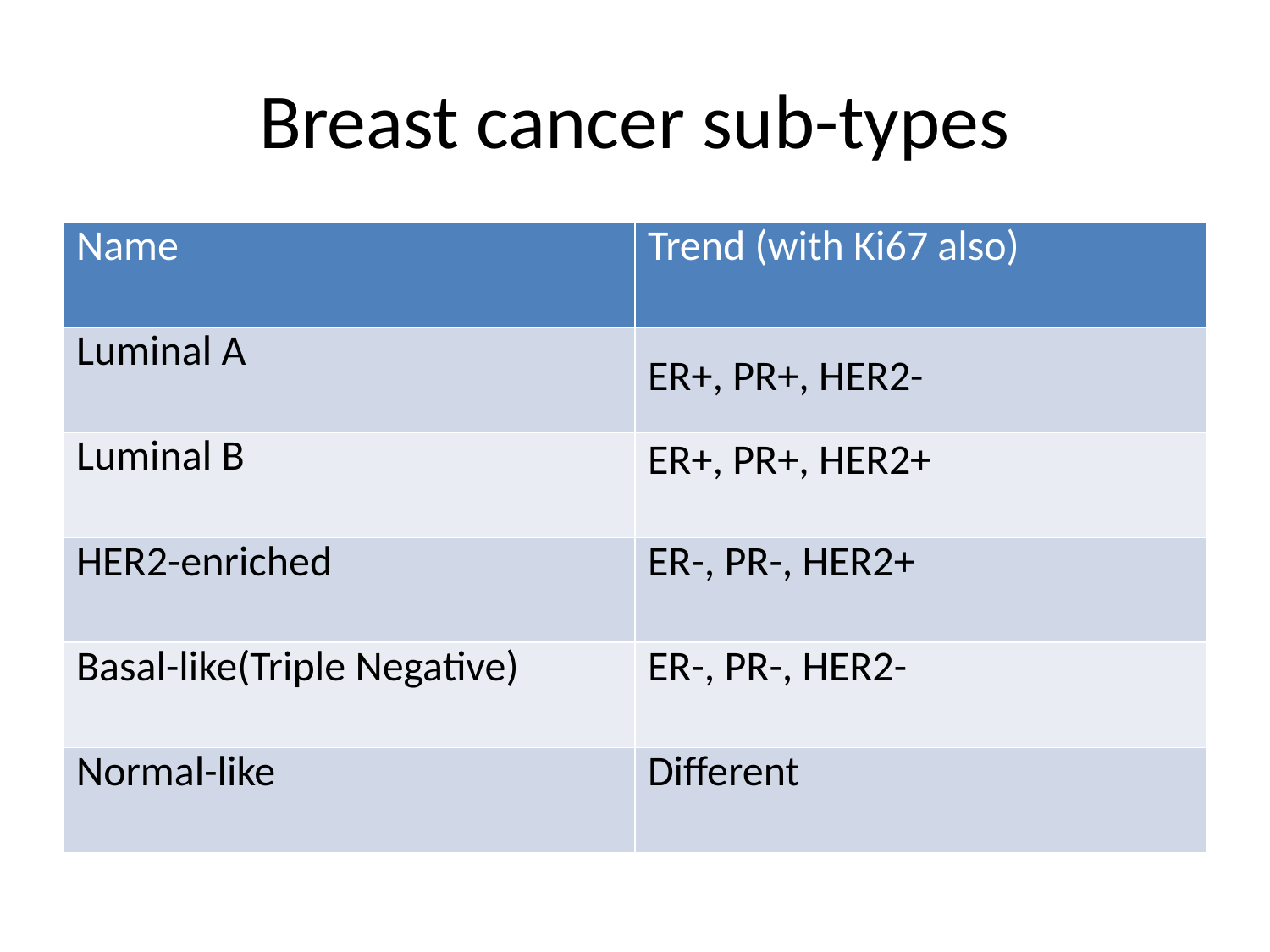

# Breast cancer sub-types
| Name | Trend (with Ki67 also) |
| --- | --- |
| Luminal A | ER+, PR+, HER2- |
| Luminal B | ER+, PR+, HER2+ |
| HER2-enriched | ER-, PR-, HER2+ |
| Basal-like(Triple Negative) | ER-, PR-, HER2- |
| Normal-like | Different |